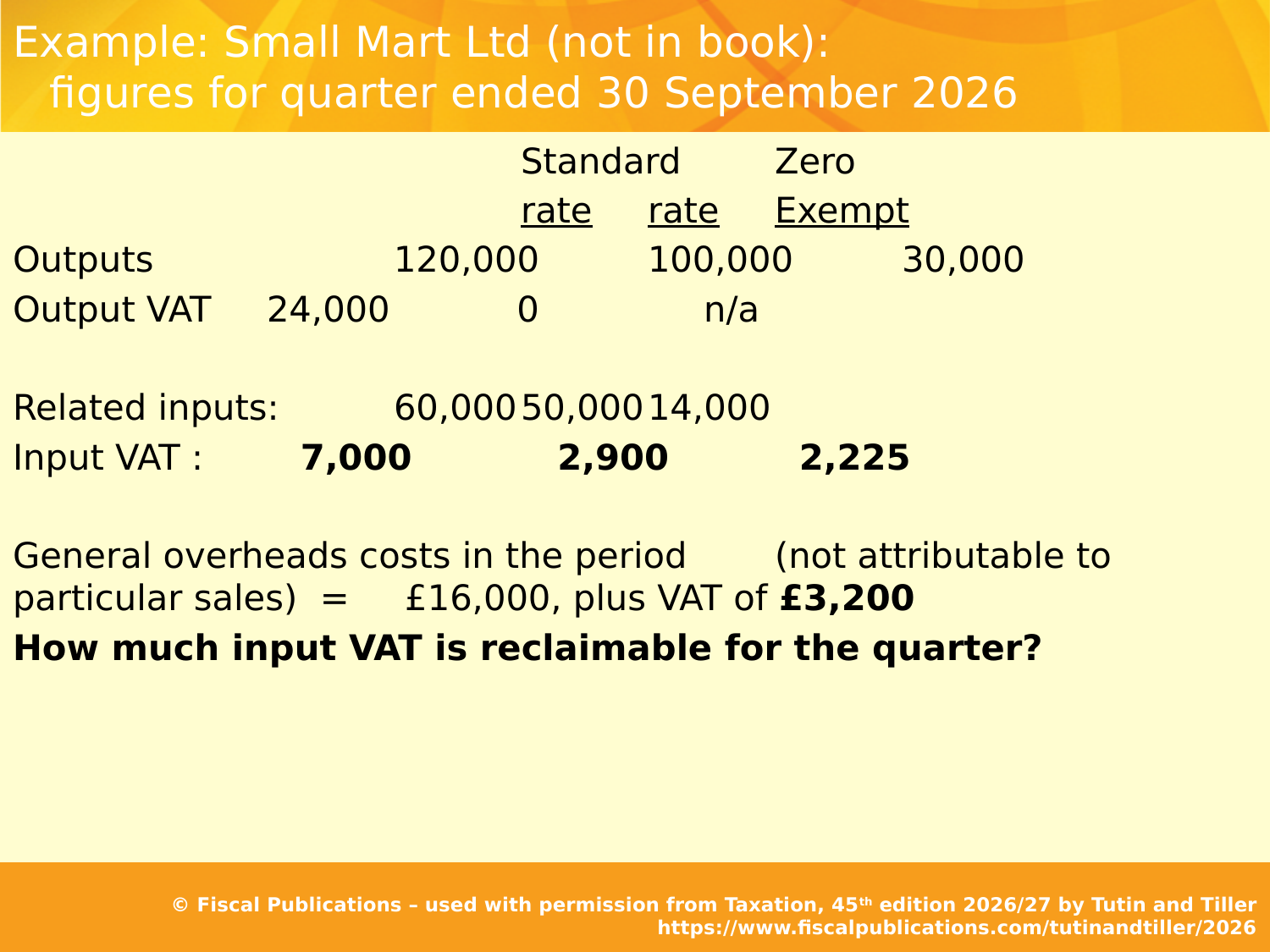

# Example: Small Mart Ltd (not in book): figures for quarter ended 30 September 2026
				Standard	Zero
				rate	rate	Exempt
Outputs		120,000	100,000	30,000
Output VAT	24,000	           0	     n/a

Related inputs:	60,000	50,000	14,000
Input VAT :	   7,000	   2,900	  2,225

General overheads costs in the period 	(not attributable to particular sales)  = 	 £16,000, plus VAT of £3,200
How much input VAT is reclaimable for the quarter?